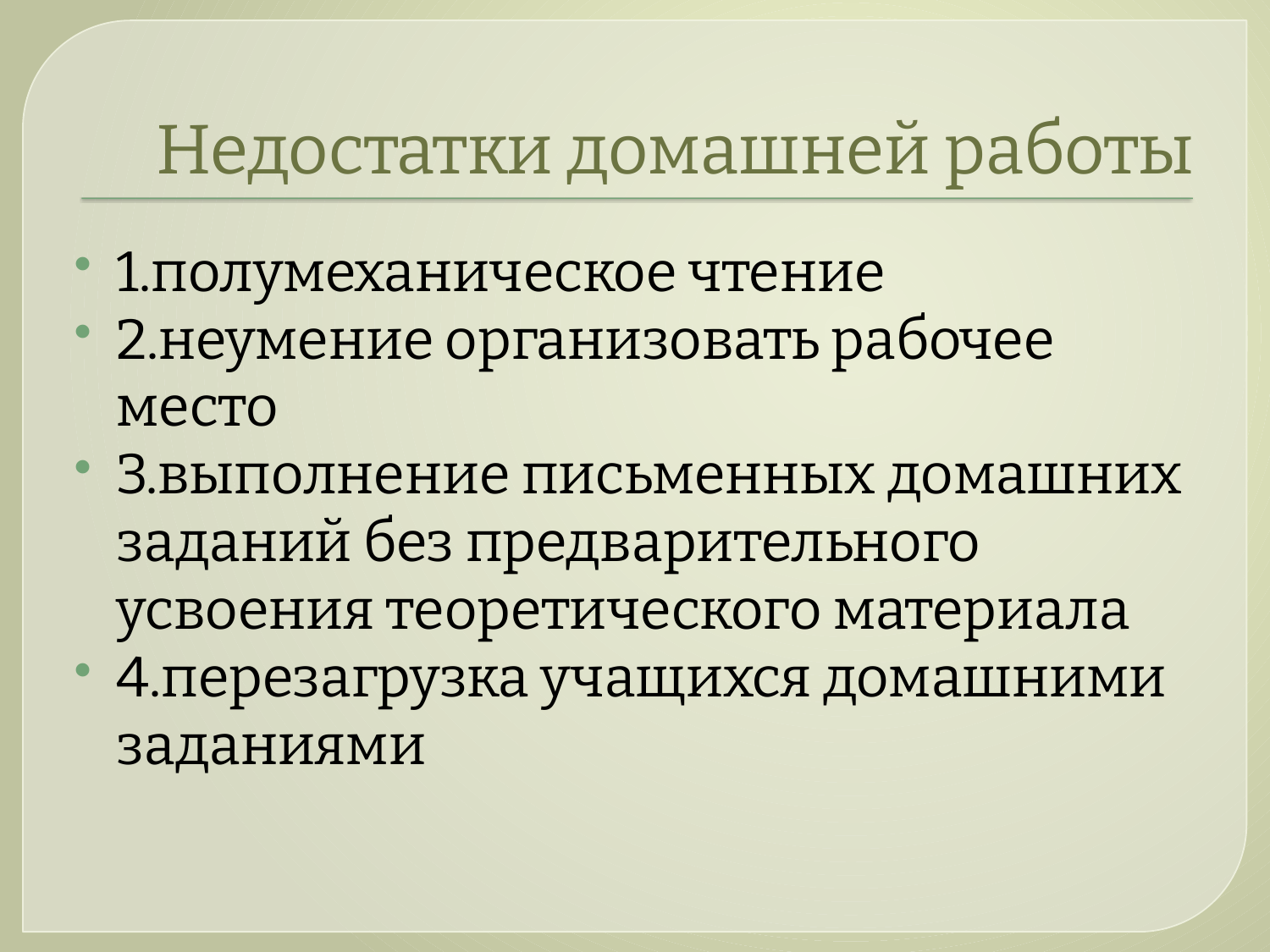

# Недостатки домашней работы
1.полумеханическое чтение
2.неумение организовать рабочее место
3.выполнение письменных домашних заданий без предварительного усвоения теоретического материала
4.перезагрузка учащихся домашними заданиями